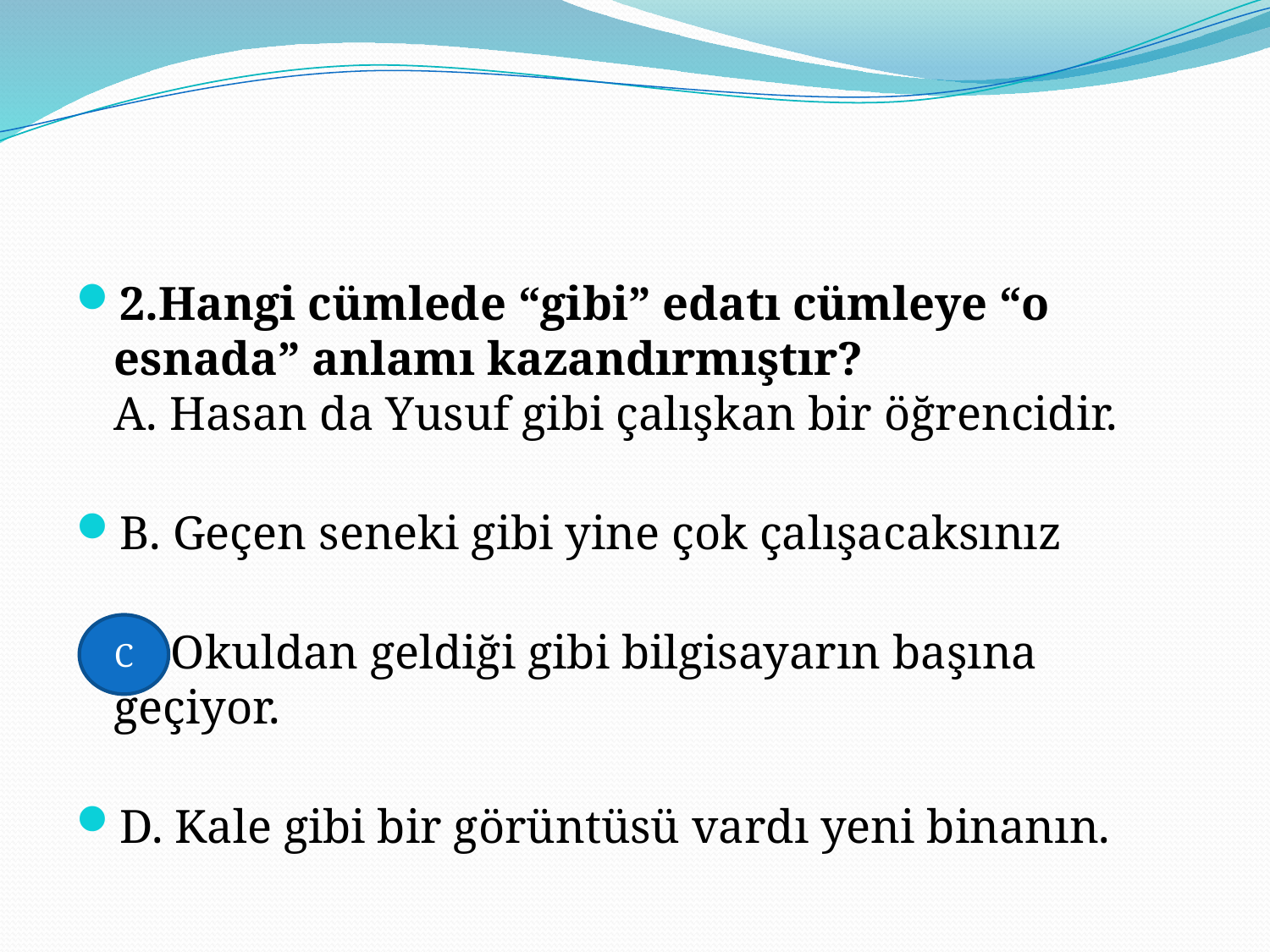

#
2.Hangi cümlede “gibi” edatı cümleye “o esnada” anlamı kazandırmıştır?
A. Hasan da Yusuf gibi çalışkan bir öğrencidir.
B. Geçen seneki gibi yine çok çalışacaksınız
C. Okuldan geldiği gibi bilgisayarın başına geçiyor.
D. Kale gibi bir görüntüsü vardı yeni binanın.
C